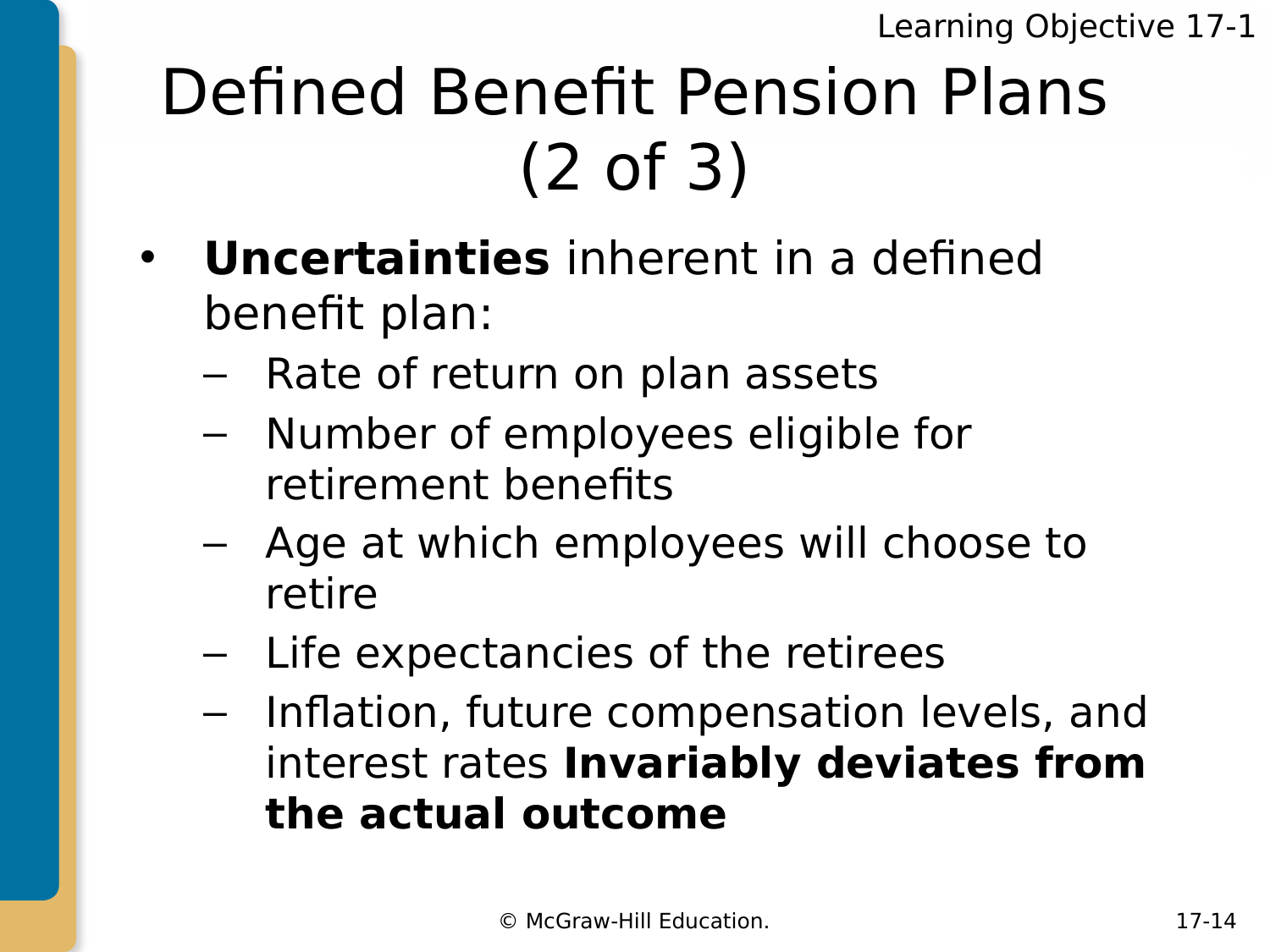

Learning Objective 17-1
# Defined Benefit Pension Plans (2 of 3)
Uncertainties inherent in a defined benefit plan:
Rate of return on plan assets
Number of employees eligible for retirement benefits
Age at which employees will choose to retire
Life expectancies of the retirees
Inflation, future compensation levels, and interest rates Invariably deviates from the actual outcome